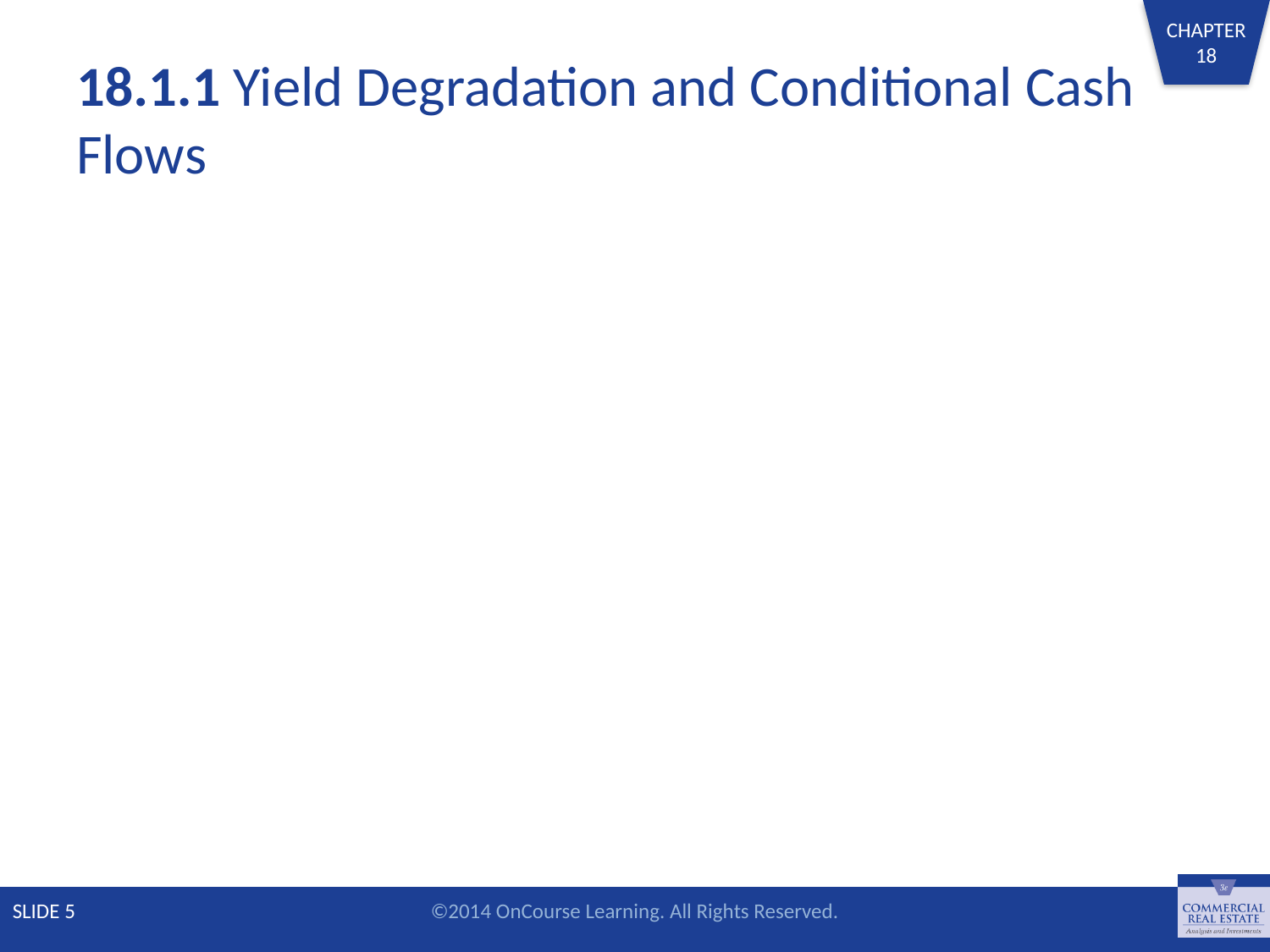

# 18.1.1 Yield Degradation and Conditional Cash Flows

SLIDE 5